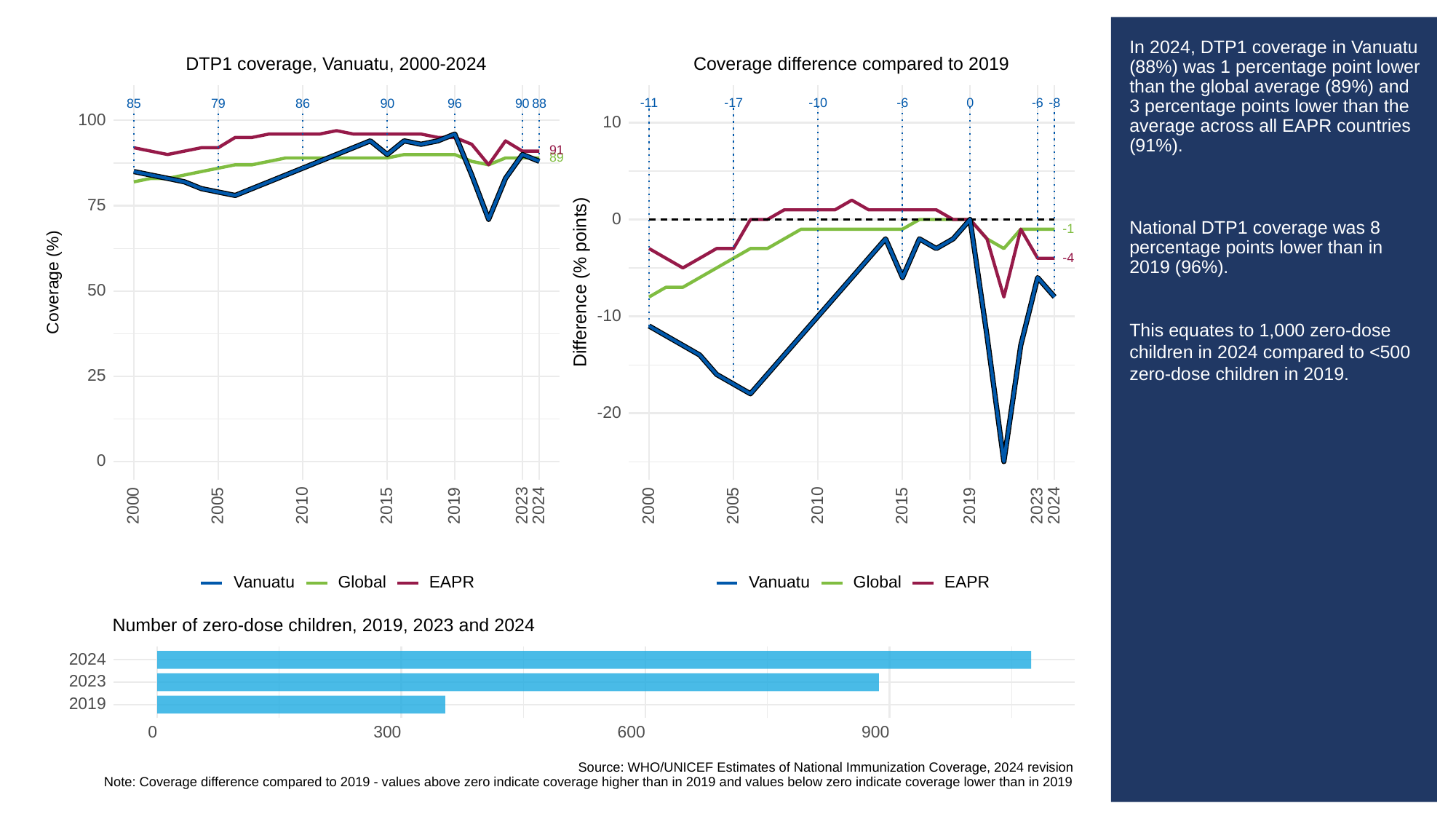

# In 2024, DTP1 coverage in Vanuatu (88%) was 1 percentage point lower than the global average (89%) and 3 percentage points lower than the average across all EAPR countries (91%).

National DTP1 coverage was 8 percentage points lower than in 2019 (96%).

This equates to 1,000 zero-dose children in 2024 compared to <500 zero-dose children in 2019.

Coverage difference compared to 2019
DTP1 coverage, Vanuatu, 2000-2024

-10
-6
0
-6
-8
-11
-17
85
79
86
90
96
90
88

100
10

91
89

75

0

-1

-4

Difference (% points)
Coverage (%)
50

-10

25

-20

0

2023
2023
2000
2005
2010
2015
2019
2024
2000
2005
2010
2015
2019
2024
Global
Global
Vanuatu
Vanuatu
EAPR
EAPR

Number of zero-dose children, 2019, 2023 and 2024

2024

2023

2019

300
0
600
900
Source: WHO/UNICEF Estimates of National Immunization Coverage, 2024 revision
Note: Coverage difference compared to 2019 - values above zero indicate coverage higher than in 2019 and values below zero indicate coverage lower than in 2019